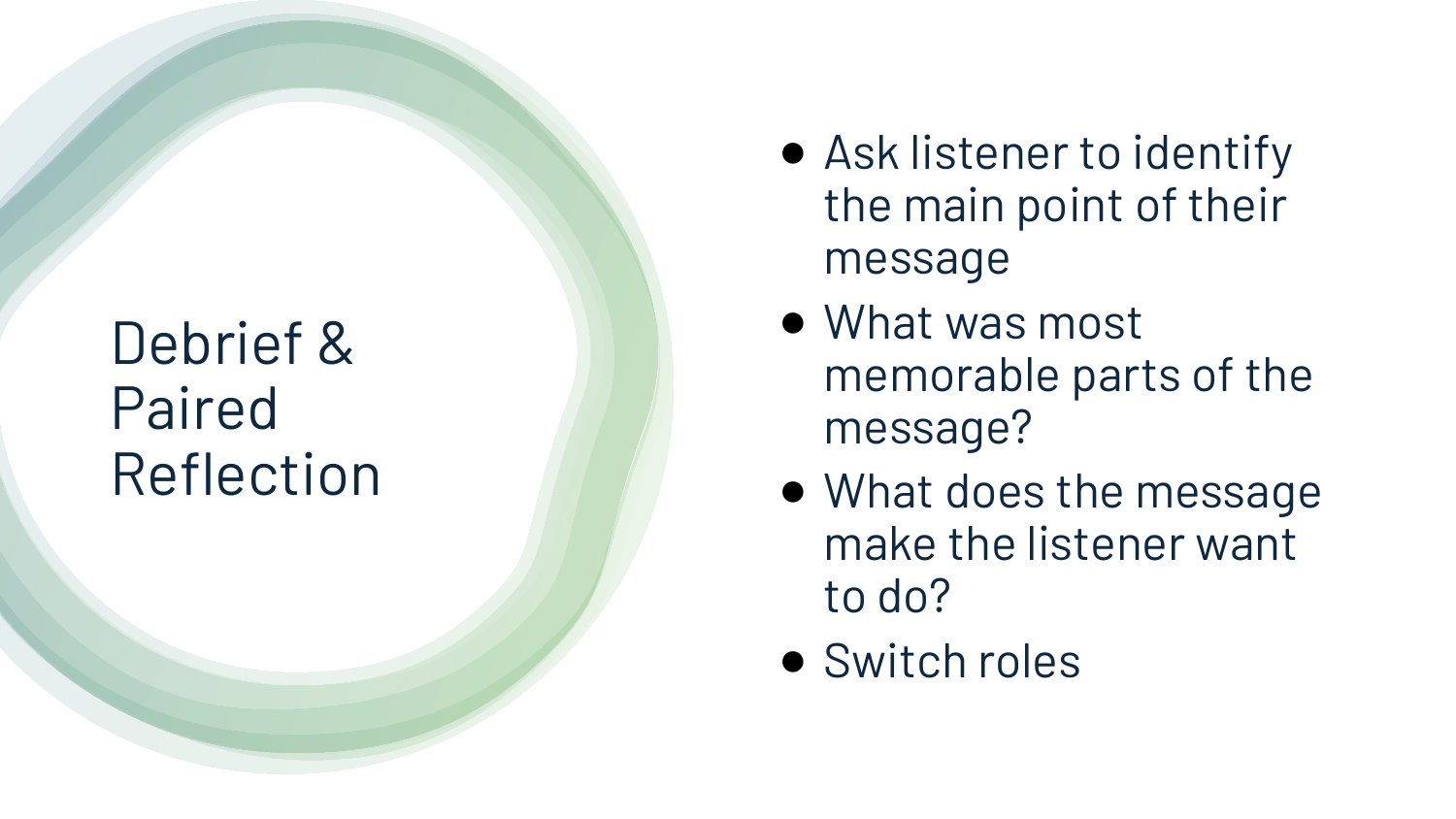

Ask listener to identify the main point of their message
What was most memorable parts of the message?
What does the message make the listener want to do?
Switch roles
# Debrief & Paired Reflection